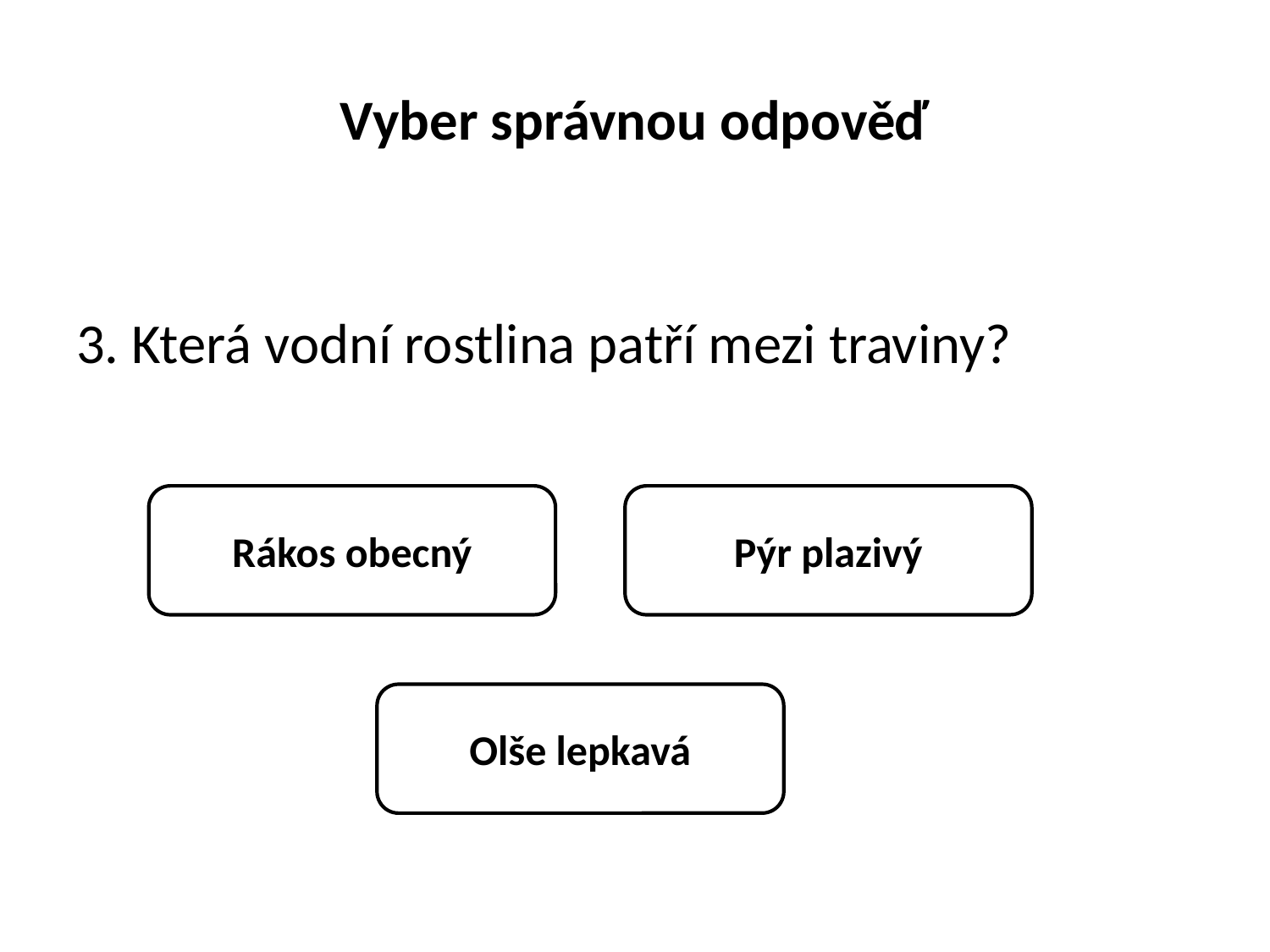

# Vyber správnou odpověď

3. Která vodní rostlina patří mezi traviny?
Rákos obecný
Pýr plazivý
Olše lepkavá